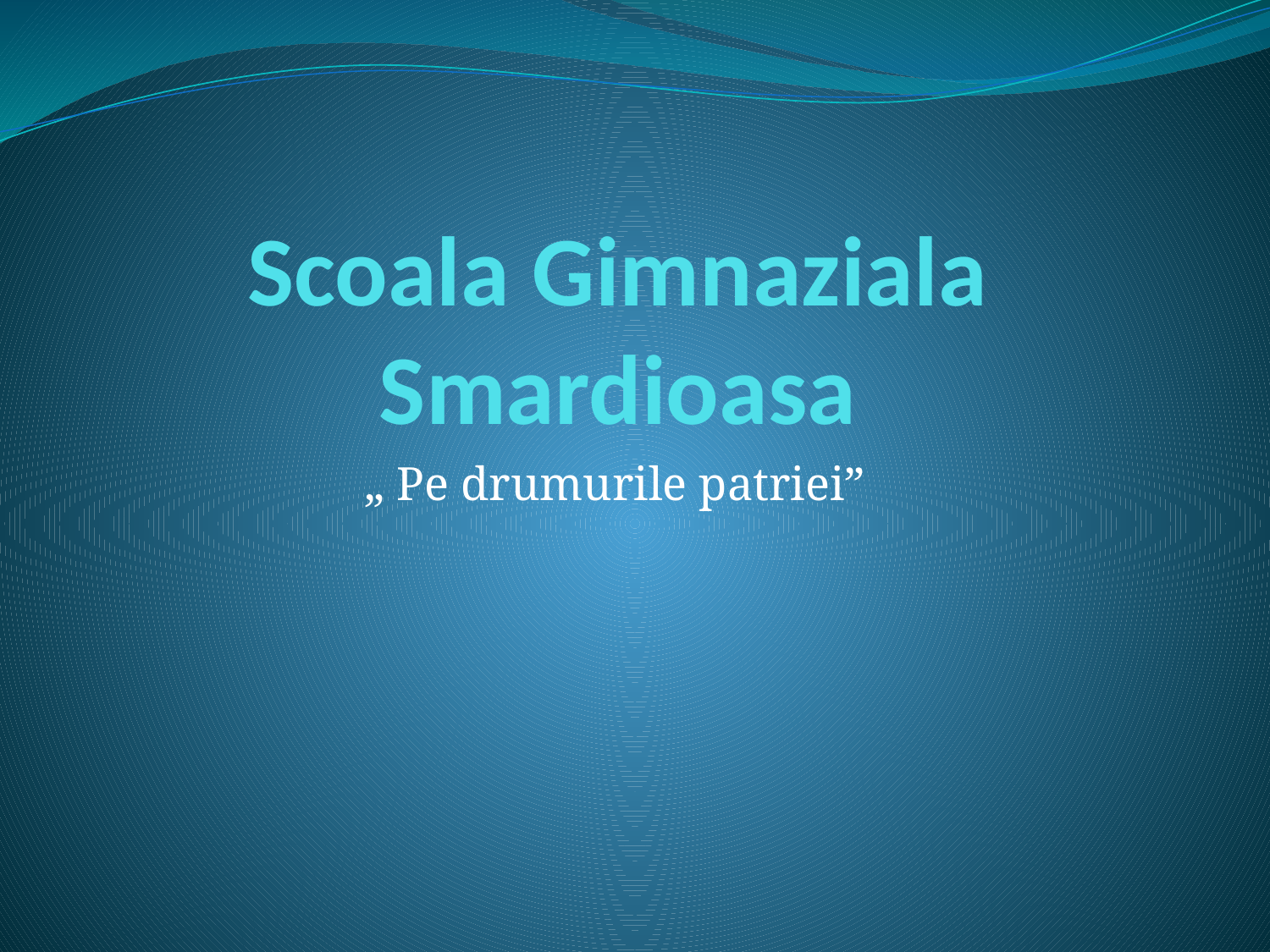

# Scoala Gimnaziala Smardioasa
„ Pe drumurile patriei”